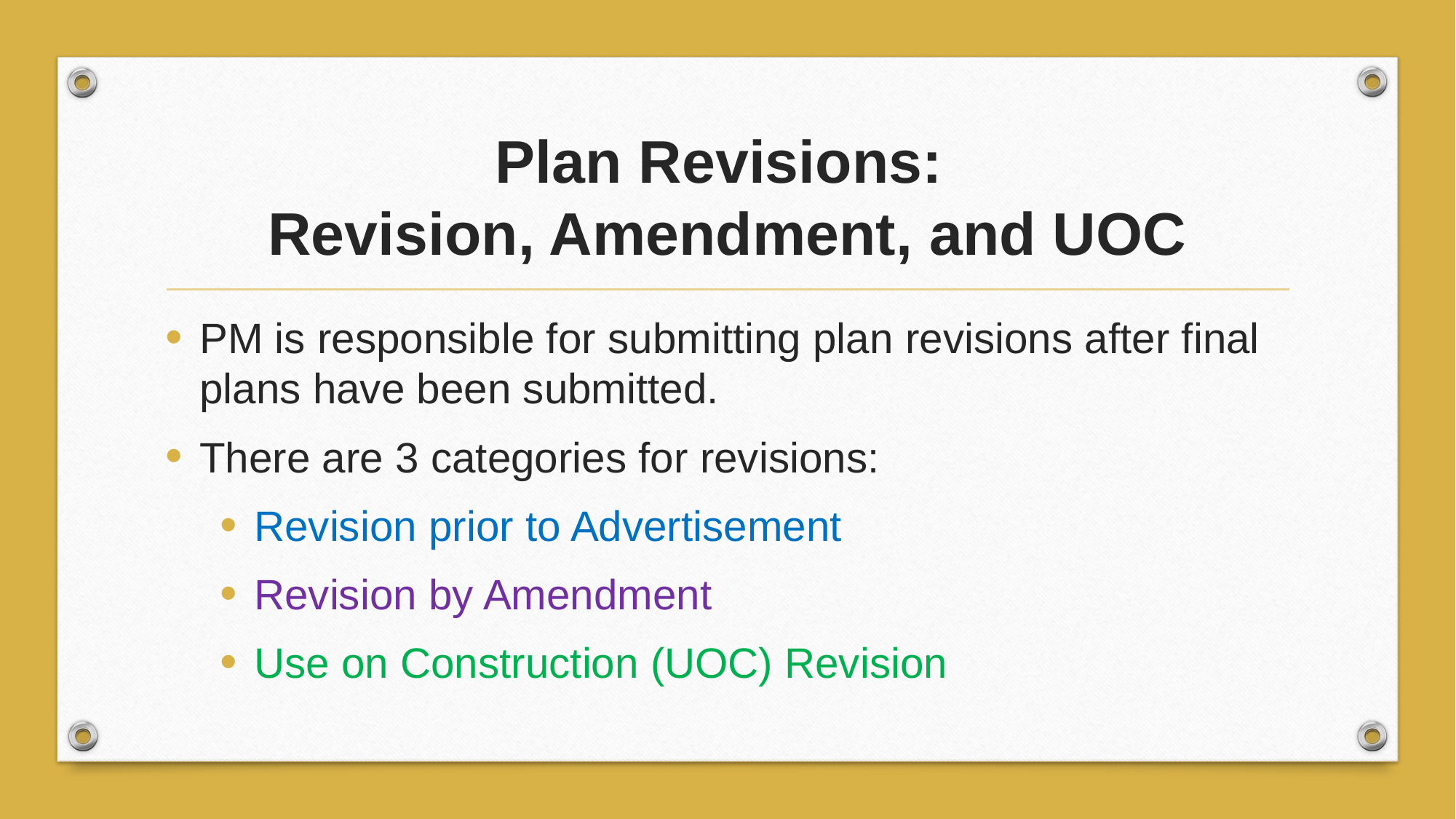

# Plan Revisions: Revision, Amendment, and UOC
PM is responsible for submitting plan revisions after final plans have been submitted.
There are 3 categories for revisions:
Revision prior to Advertisement
Revision by Amendment
Use on Construction (UOC) Revision